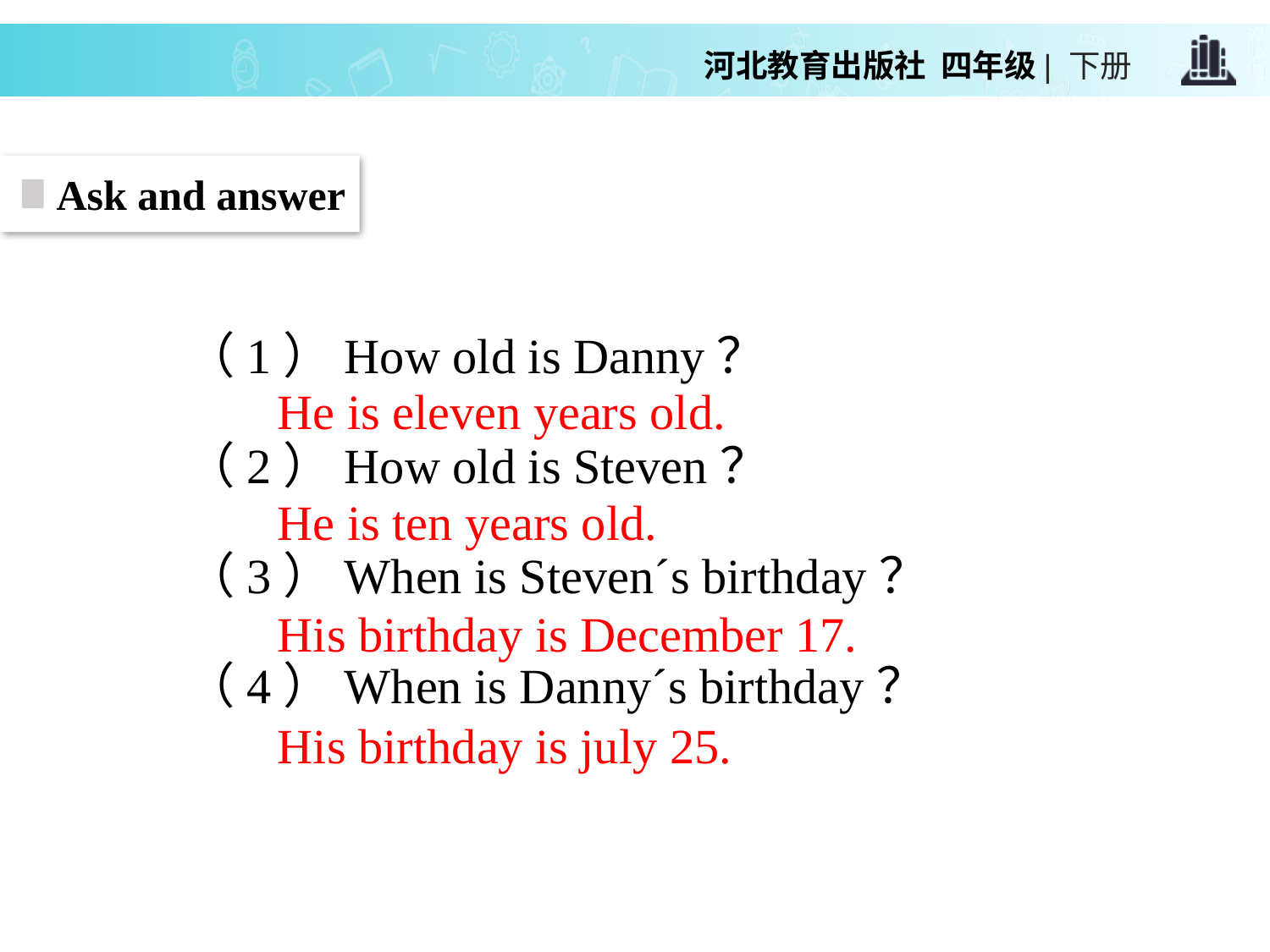

Ask and answer

（1）How old is Danny？

（2）How old is Steven？

（3）When is Steven´s birthday？

（4）When is Danny´s birthday？
He is eleven years old.
He is ten years old.
His birthday is December 17.
His birthday is july 25.